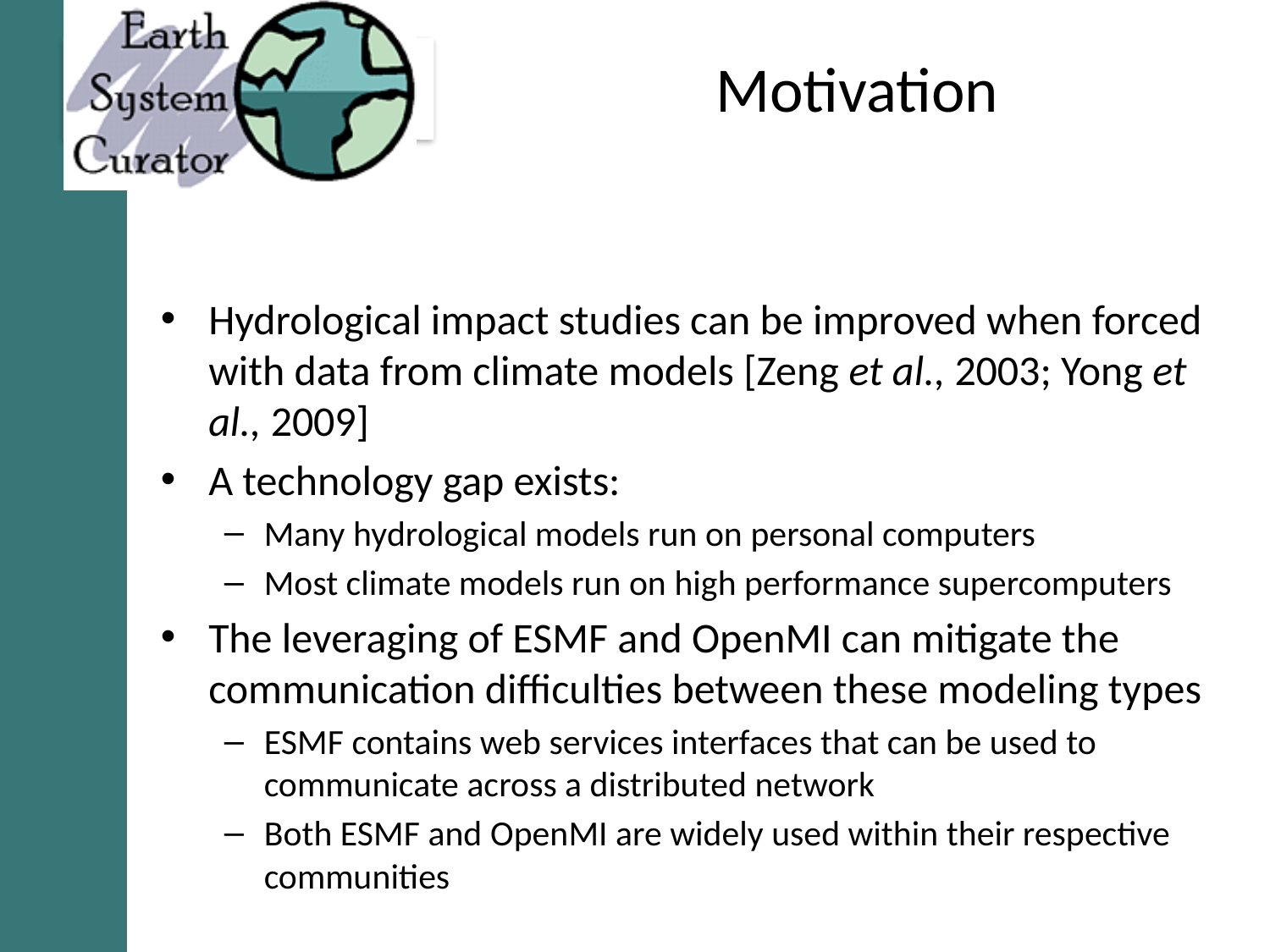

# Motivation
Hydrological impact studies can be improved when forced with data from climate models [Zeng et al., 2003; Yong et al., 2009]
A technology gap exists:
Many hydrological models run on personal computers
Most climate models run on high performance supercomputers
The leveraging of ESMF and OpenMI can mitigate the communication difficulties between these modeling types
ESMF contains web services interfaces that can be used to communicate across a distributed network
Both ESMF and OpenMI are widely used within their respective communities